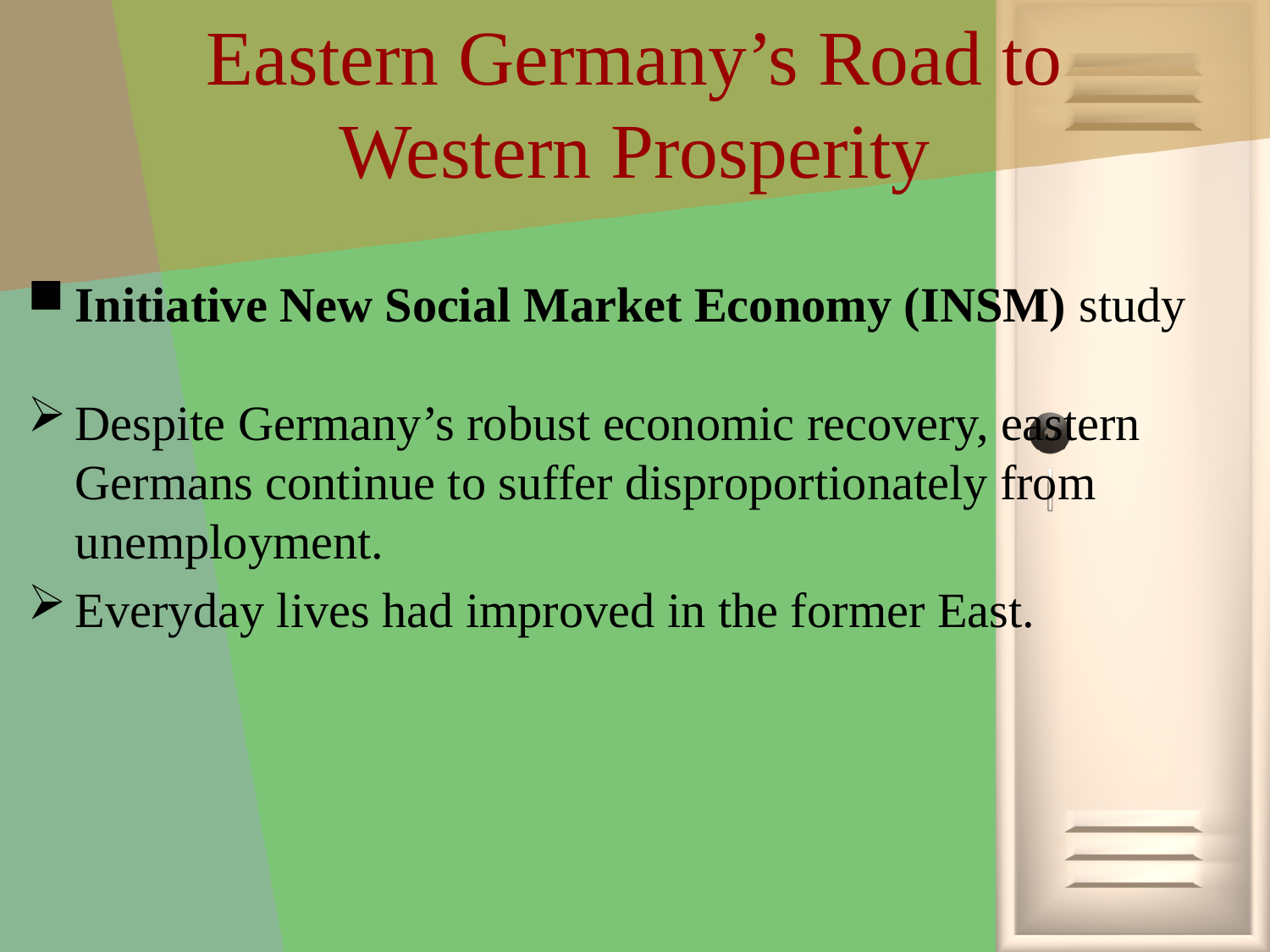

# Eastern Germany’s Road to Western Prosperity
Initiative New Social Market Economy (INSM) study

Despite Germany’s robust economic recovery, eastern Germans continue to suffer disproportionately from unemployment.
Everyday lives had improved in the former East.